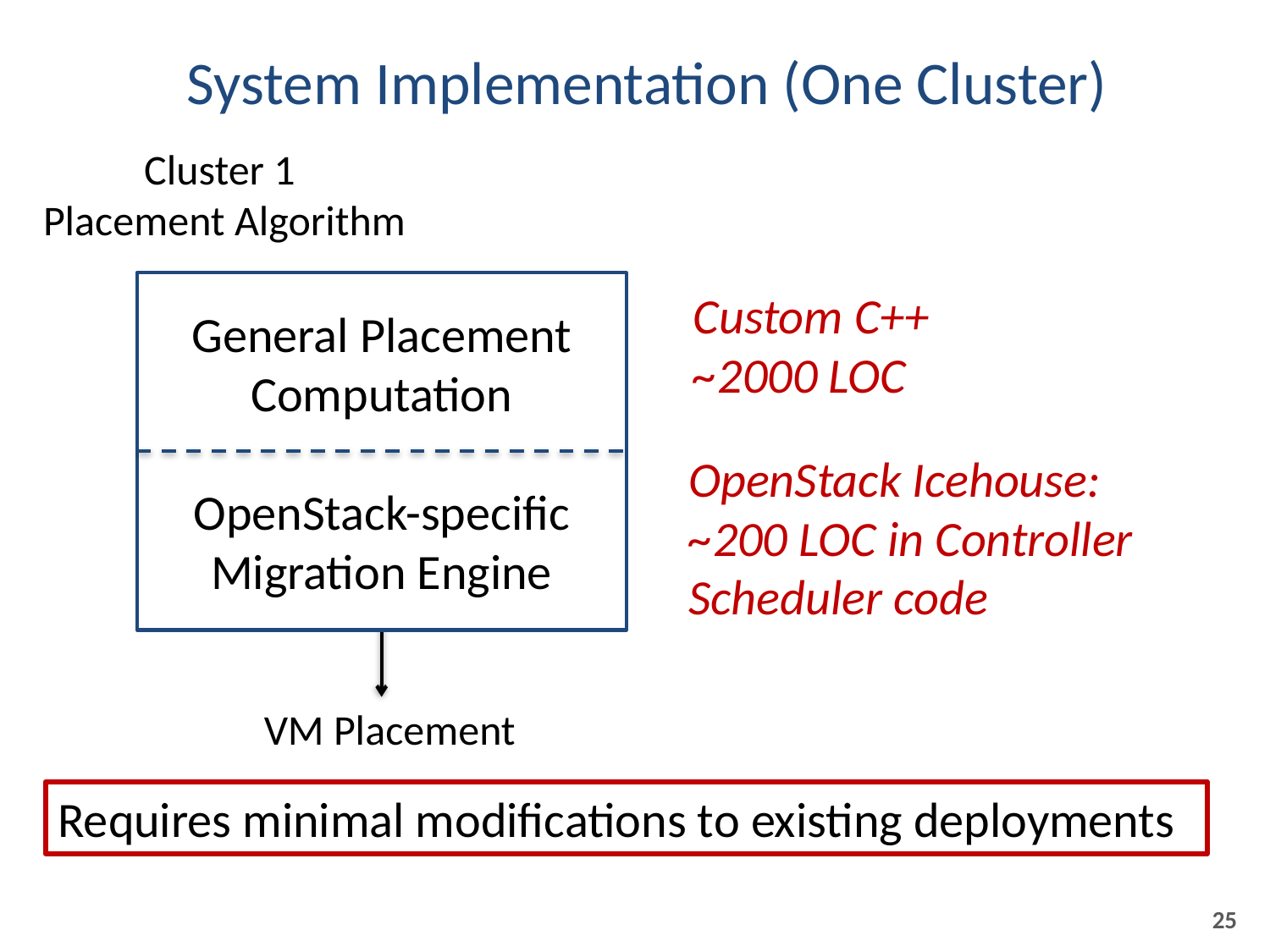

# System Implementation (One Cluster)
Cluster 1
Placement Algorithm
General Placement Computation
OpenStack-specific
Migration Engine
Custom C++
~2000 LOC
OpenStack Icehouse:
~200 LOC in Controller
Scheduler code
VM Placement
Requires minimal modifications to existing deployments
25